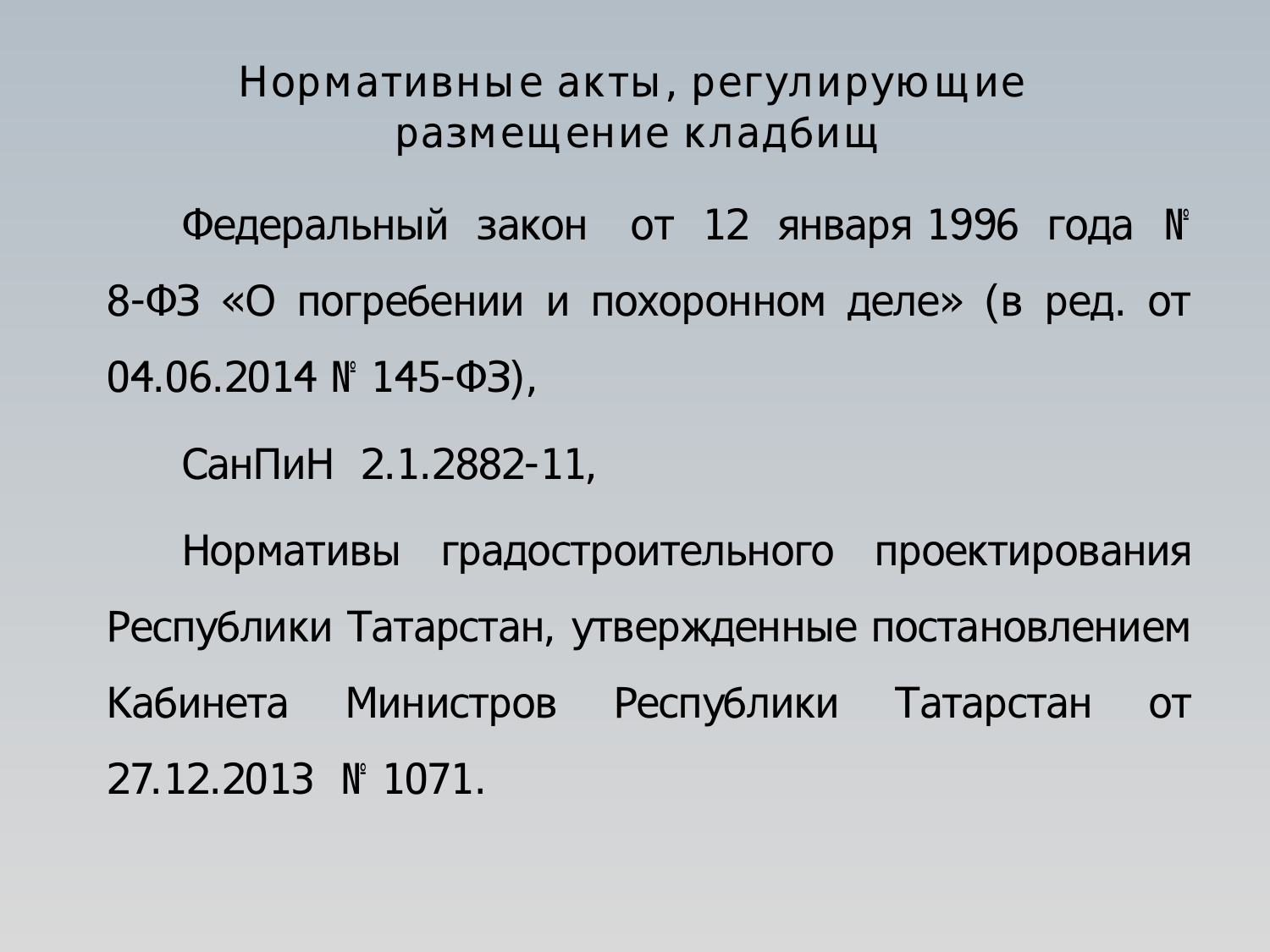

# Нормативные акты, регулирующие размещение кладбищ
Федеральный  закон   от  12  января 1996  года  № 8-ФЗ «О погребении и похоронном деле» (в ред. от 04.06.2014 № 145-ФЗ),
СанПиН  2.1.2882-11,
Нормативы градостроительного проектирования Республики Татарстан, утвержденные постановлением Кабинета Министров Республики Татарстан от 27.12.2013  № 1071.